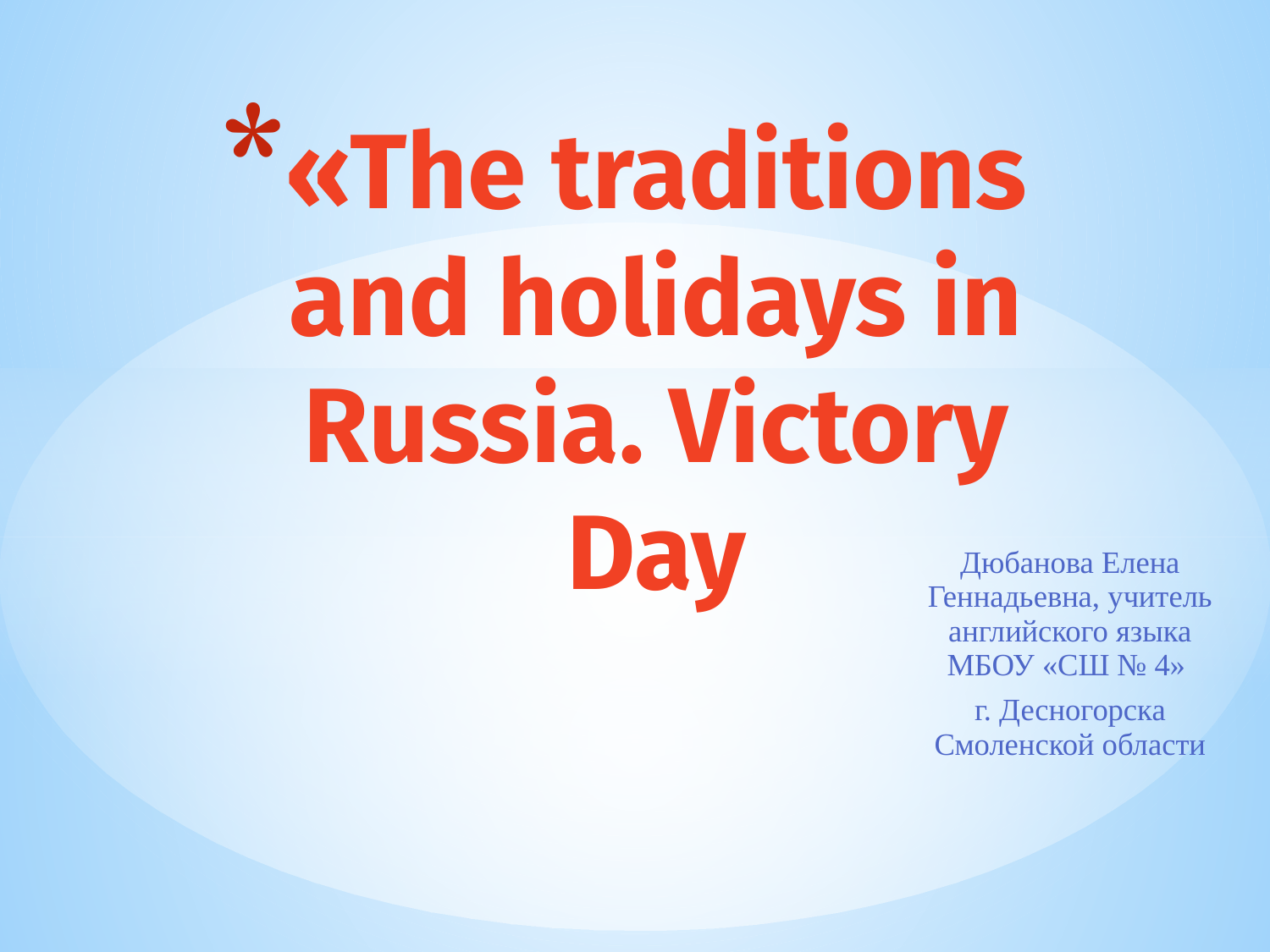

# «The traditions and holidays in Russia. Victory Day
Дюбанова Елена Геннадьевна, учитель английского языка МБОУ «СШ № 4»
г. Десногорска Смоленской области